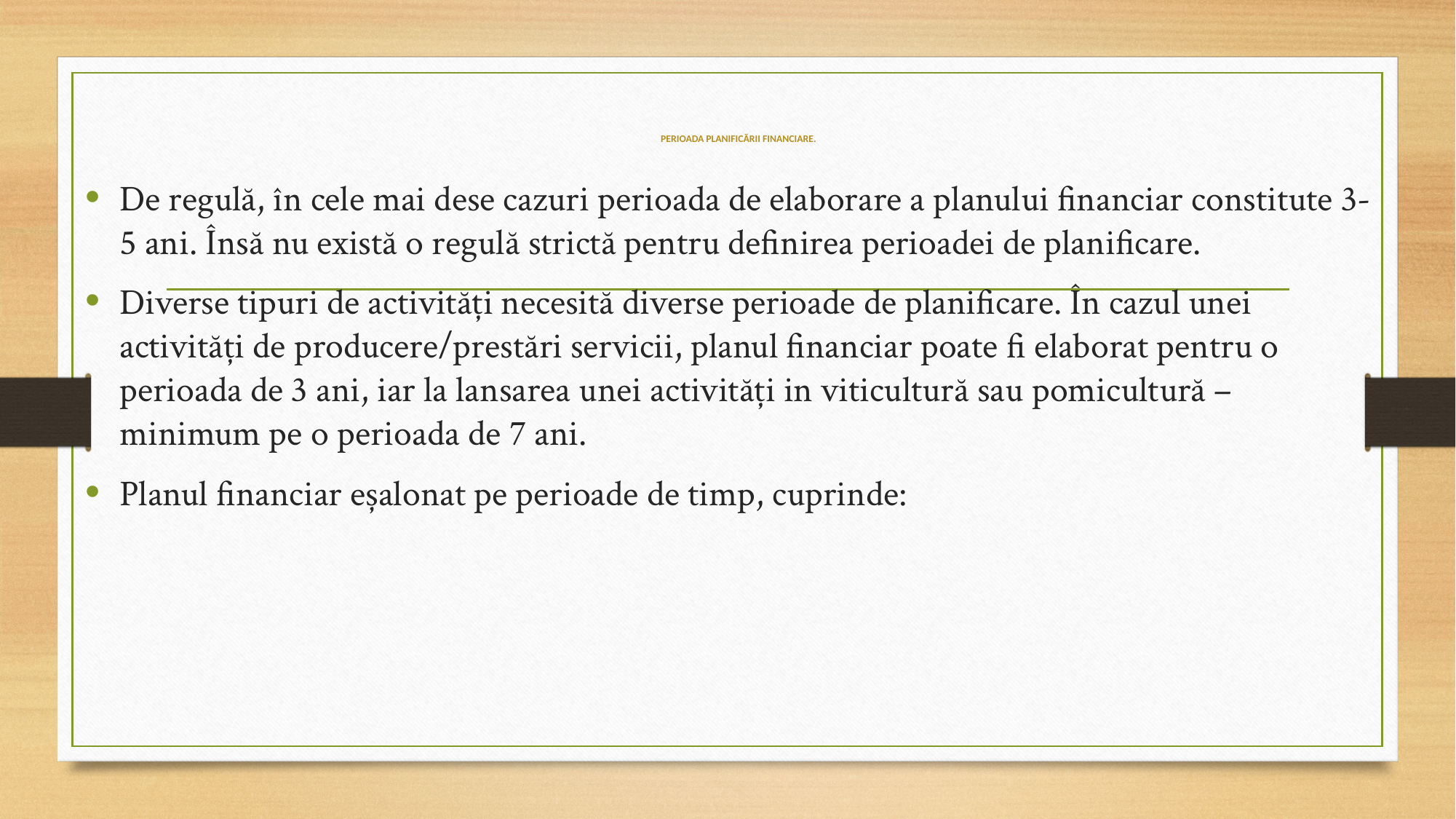

# PERIOADA PLANIFICĂRII FINANCIARE.
De regulă, în cele mai dese cazuri perioada de elaborare a planului financiar constitute 3-5 ani. Însă nu există o regulă strictă pentru definirea perioadei de planificare.
Diverse tipuri de activităţi necesită diverse perioade de planificare. În cazul unei activităţi de producere/prestări servicii, planul financiar poate fi elaborat pentru o perioada de 3 ani, iar la lansarea unei activităţi in viticultură sau pomicultură – minimum pe o perioada de 7 ani.
Planul financiar eşalonat pe perioade de timp, cuprinde: